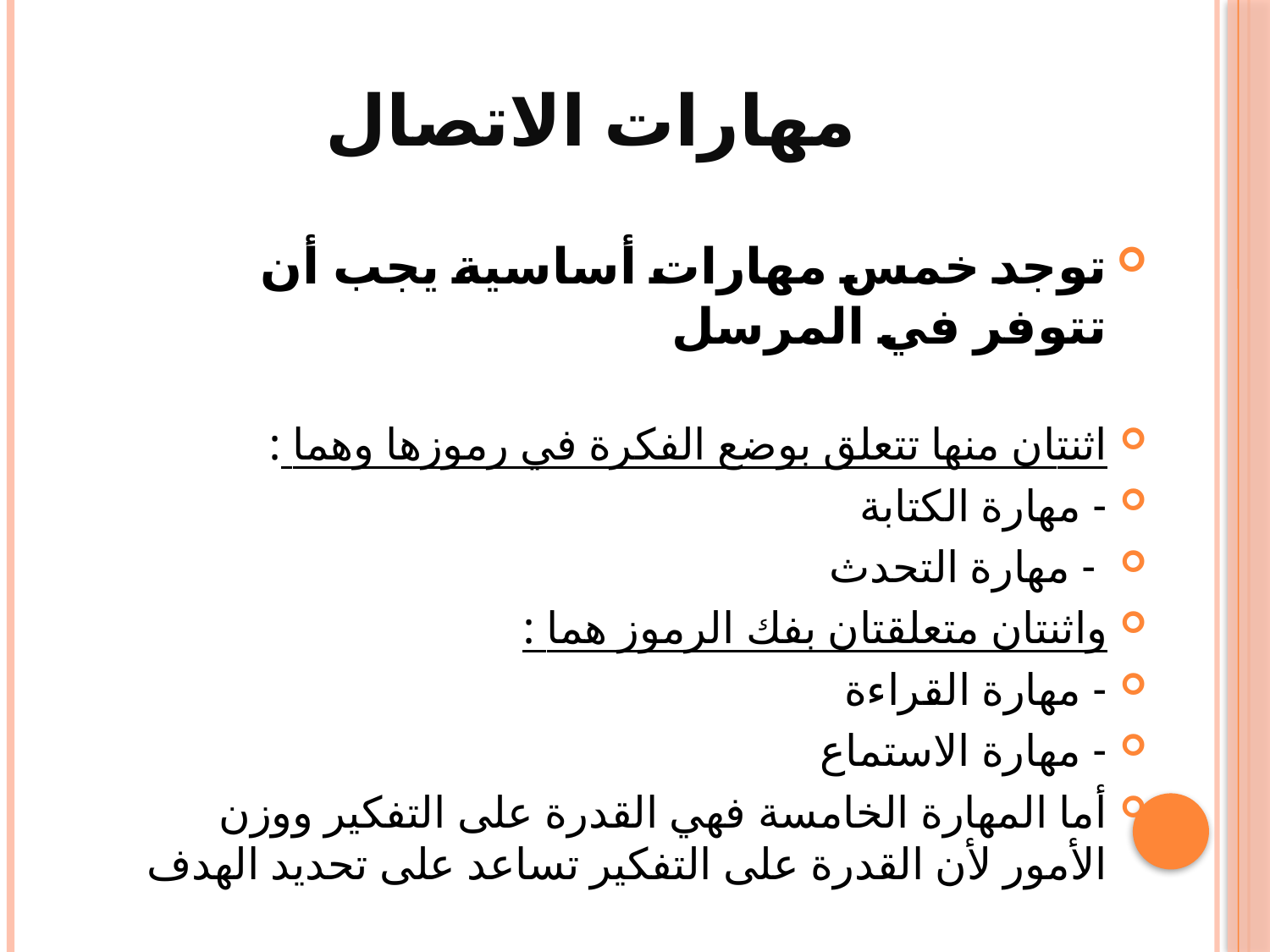

# مهارات الاتصال
توجد خمس مهارات أساسية يجب أن تتوفر في المرسل

اثنتان منها تتعلق بوضع الفكرة في رموزها وهما :
- مهارة الكتابة
 - مهارة التحدث
واثنتان متعلقتان بفك الرموز هما :
- مهارة القراءة
- مهارة الاستماع
أما المهارة الخامسة فهي القدرة على التفكير ووزن الأمور لأن القدرة على التفكير تساعد على تحديد الهدف